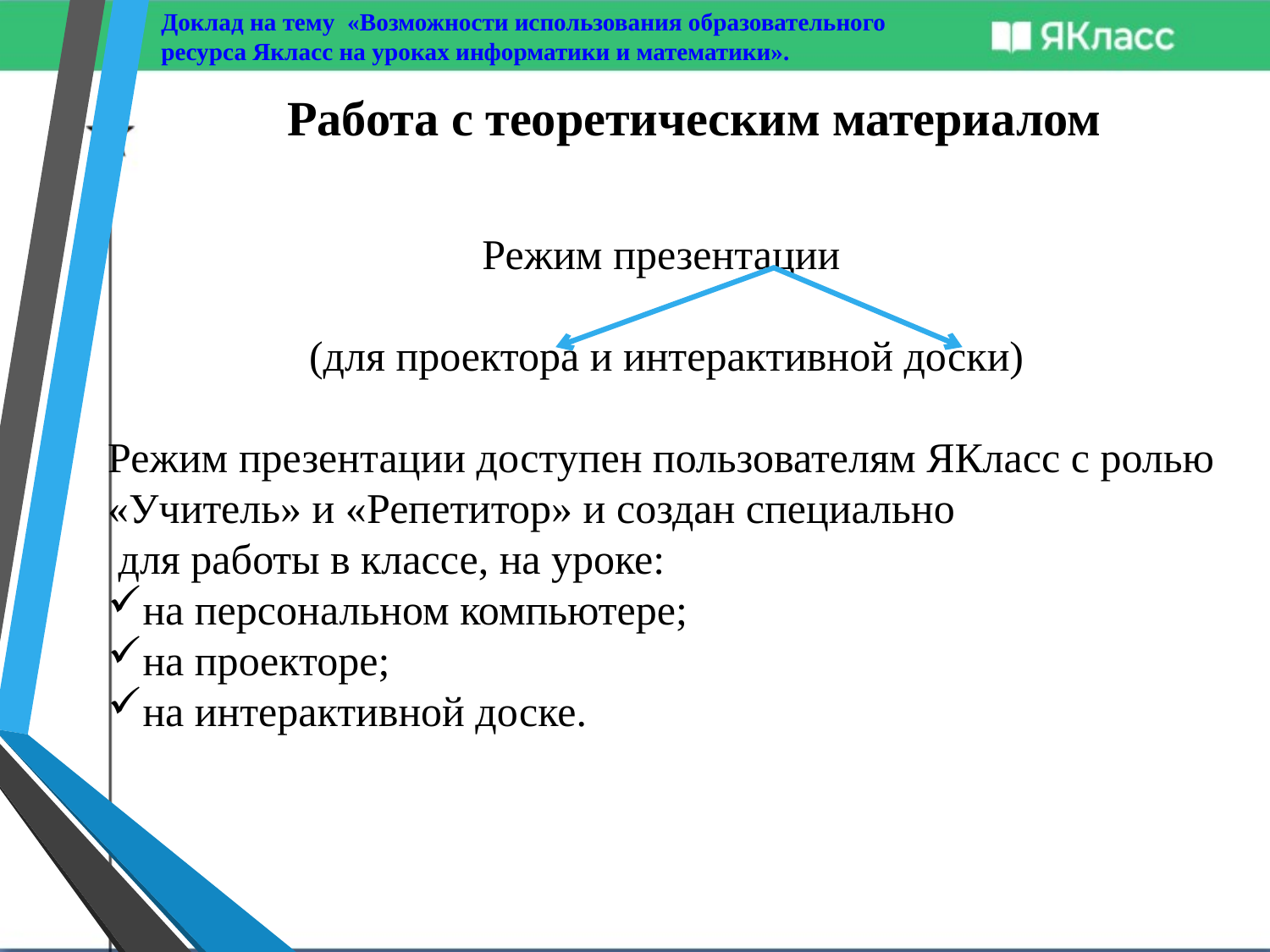

Доклад на тему  «Возможности использования образовательного
ресурса Якласс на уроках информатики и математики».
# Работа с теоретическим материалом
Режим презентации

(для проектора и интерактивной доски)

Режим презентации доступен пользователям ЯКласс с ролью
«Учитель» и «Репетитор» и создан специально
 для работы в классе, на уроке:
на персональном компьютере;
на проекторе;
на интерактивной доске.